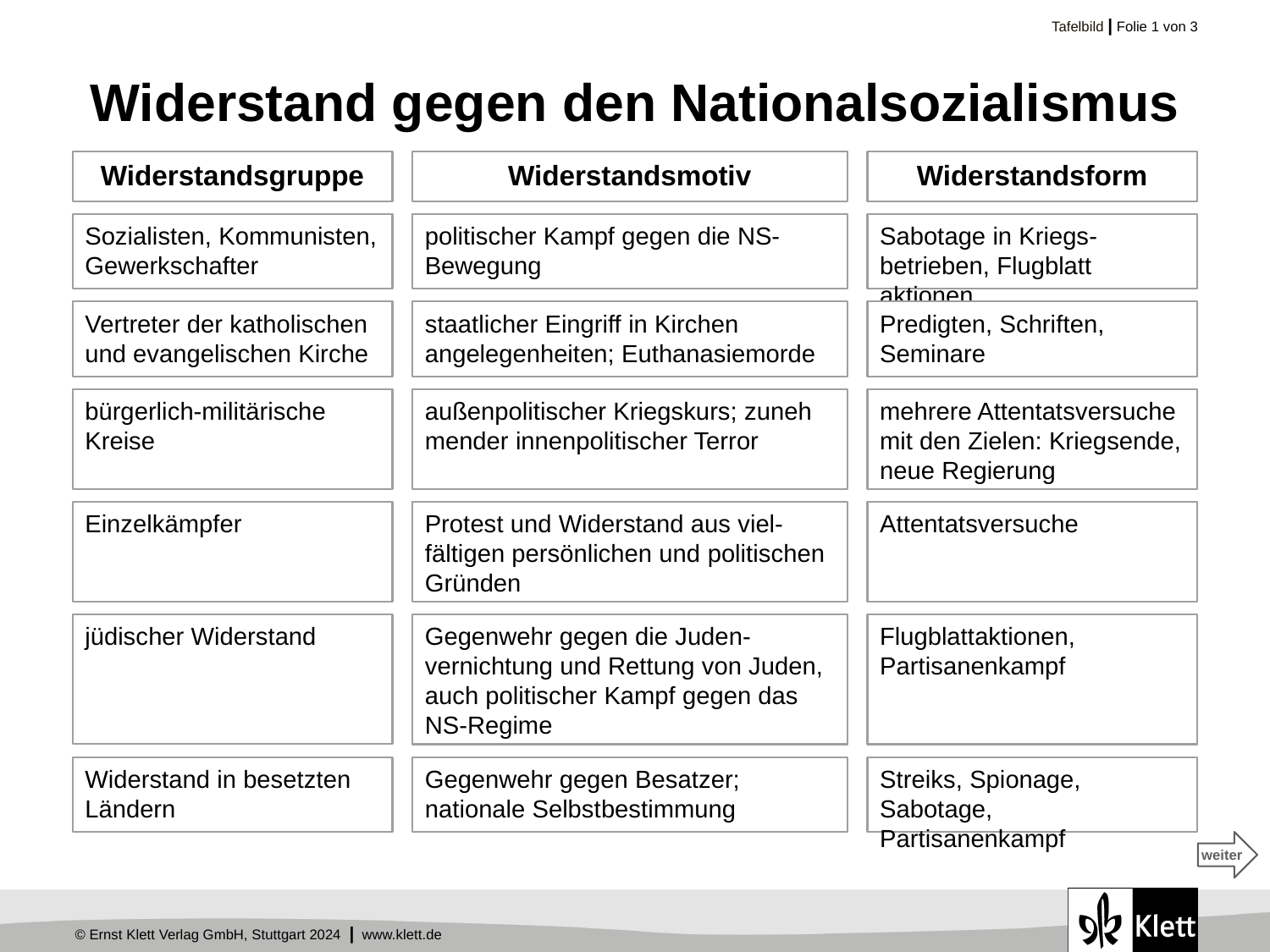

# Widerstand gegen den Nationalsozialismus
Widerstandsgruppe
Widerstandsmotiv
Widerstandsform
politischer Kampf gegen die NS-Bewegung
Sozialisten, Kommunisten, Gewerkschafter
Sabotage in Kriegs-betrieben, Flugblatt­aktionen
Vertreter der katholischen und evangelischen Kirche
staatlicher Eingriff in Kirchen­angelegenheiten; Euthanasiemorde
Predigten, Schriften, Seminare
bürgerlich-militärische Kreise
außenpolitischer Kriegskurs; zuneh­mender innenpolitischer Terror
mehrere Attentatsversuche mit den Zielen: Kriegsende, neue ­Regierung
Einzelkämpfer
Protest und Widerstand aus viel-fältigen persönlichen und ­politischen Gründen
Attentatsversuche
jüdischer Widerstand
Gegenwehr gegen die Juden-vernichtung und Rettung von Juden, auch politischer Kampf gegen das NS-Regime
Flugblattaktionen, Partisanenkampf
Widerstand in besetzten Ländern
Gegenwehr gegen Besatzer; nationale Selbstbestimmung
Streiks, Spionage, Sabotage, Partisanenkampf
weiter